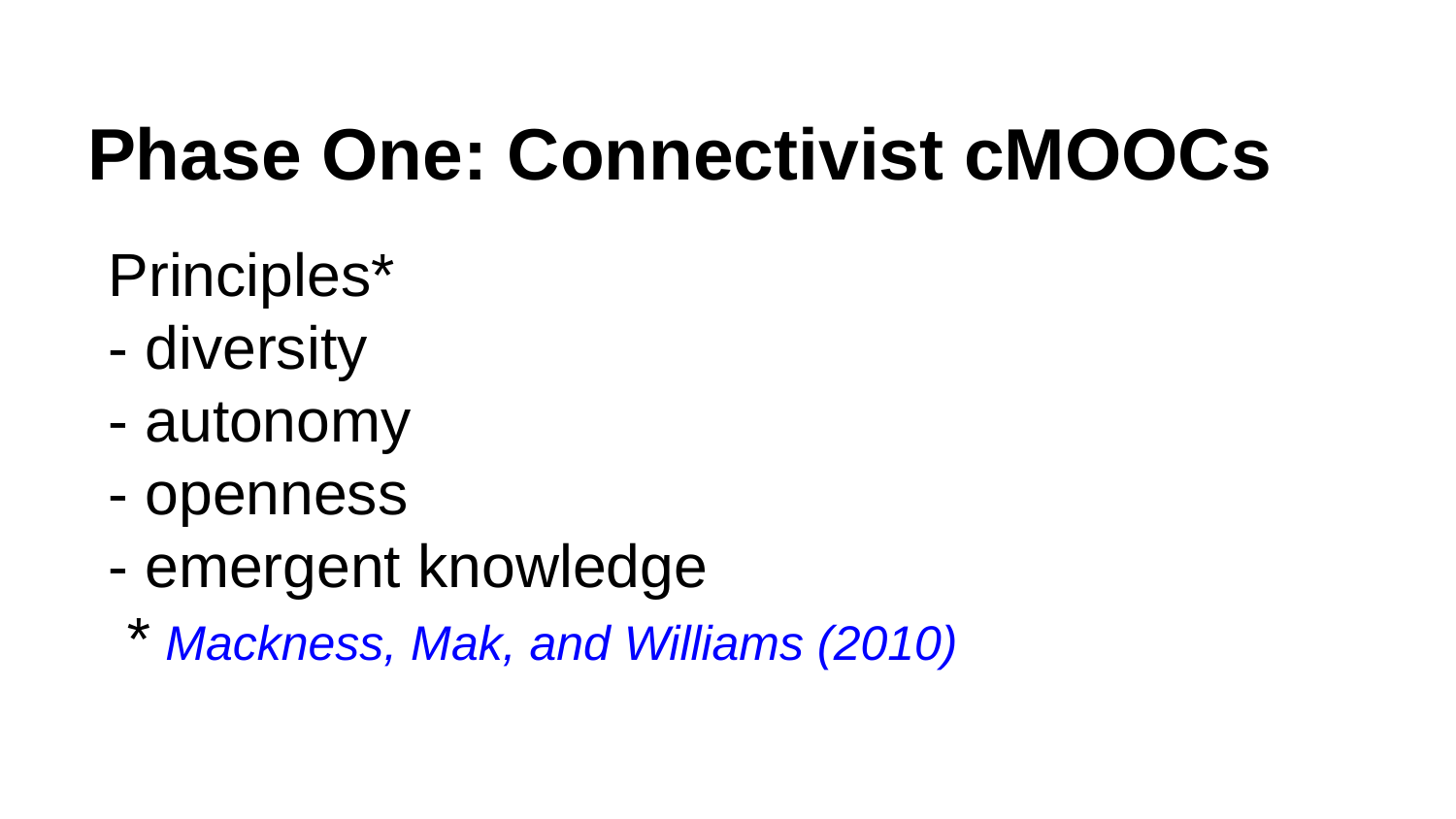

# Phase One: Connectivist cMOOCs
Principles*
- diversity
- autonomy
- openness
- emergent knowledge
 * Mackness, Mak, and Williams (2010)